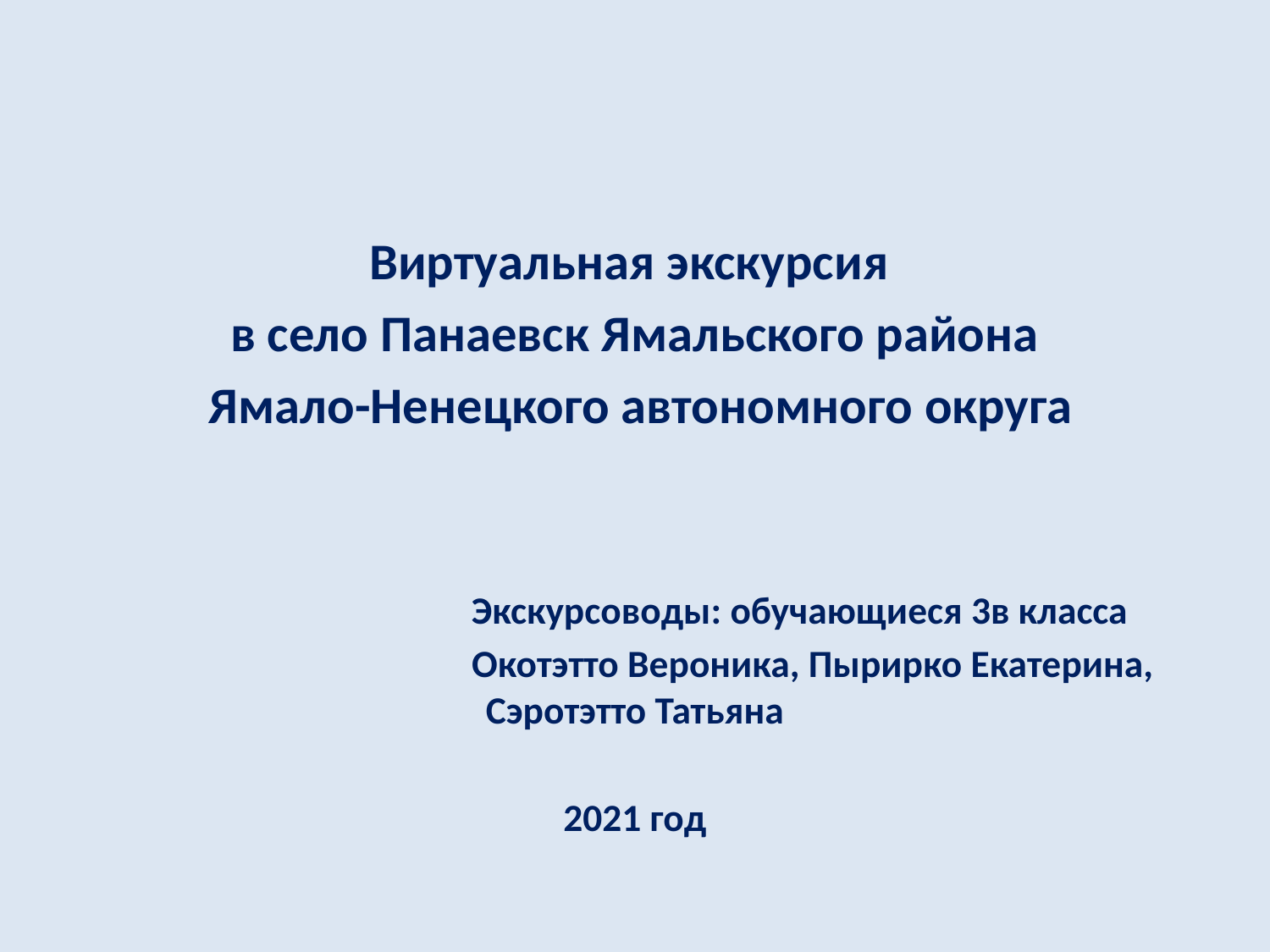

#
Виртуальная экскурсия
в село Панаевск Ямальского района
 Ямало-Ненецкого автономного округа

                                      Экскурсоводы: обучающиеся 3в класса
                                         Окотэтто Вероника, Пырирко Екатерина, Сэротэтто Татьяна

2021 год